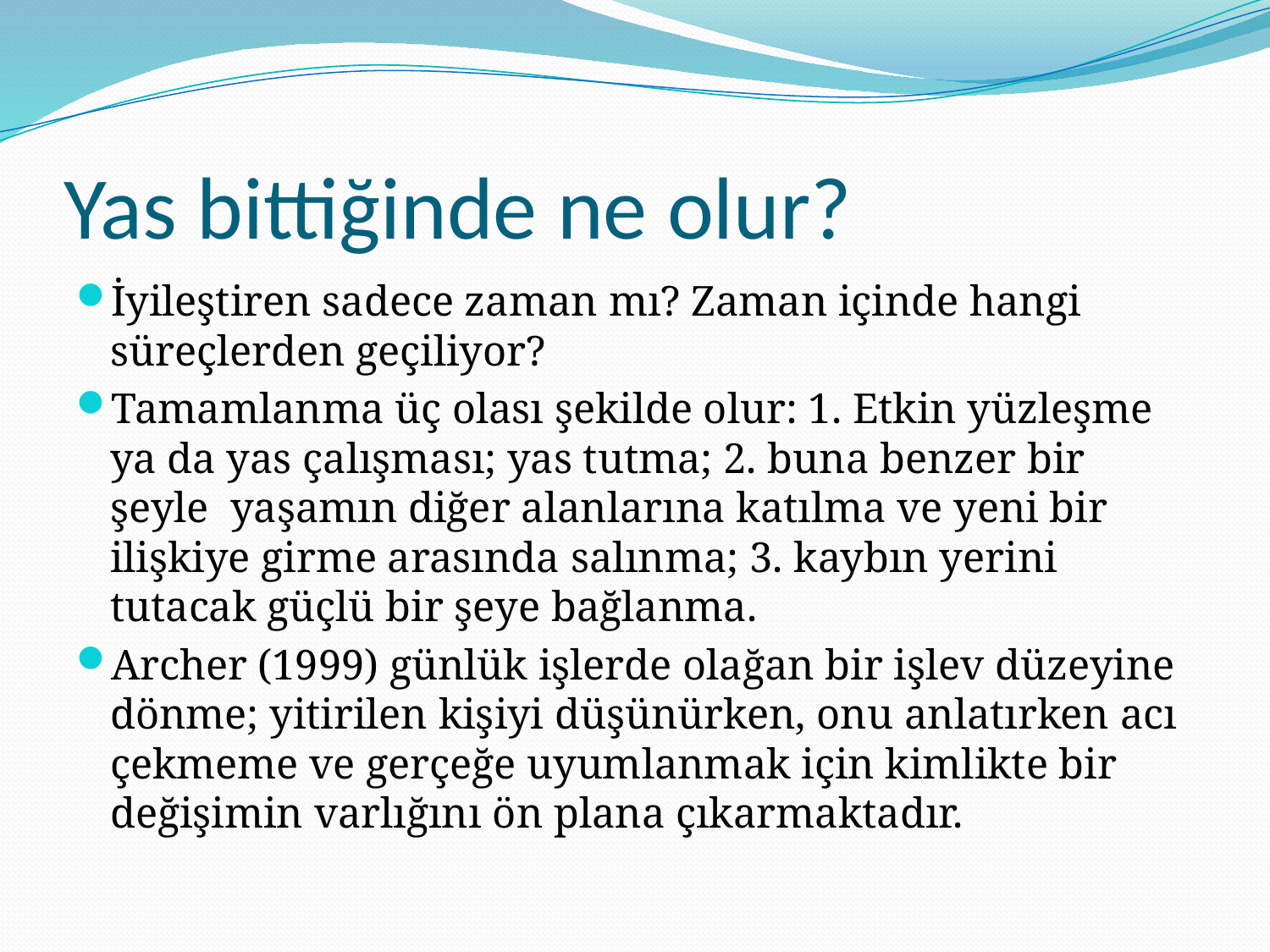

# Yas bittiğinde ne olur?
İyileştiren sadece zaman mı? Zaman içinde hangi süreçlerden geçiliyor?
Tamamlanma üç olası şekilde olur: 1. Etkin yüzleşme ya da yas çalışması; yas tutma; 2. buna benzer bir şeyle  yaşamın diğer alanlarına katılma ve yeni bir ilişkiye girme arasında salınma; 3. kaybın yerini tutacak güçlü bir şeye bağlanma.
Archer (1999) günlük işlerde olağan bir işlev düzeyine dönme; yitirilen kişiyi düşünürken, onu anlatırken acı çekmeme ve gerçeğe uyumlanmak için kimlikte bir değişimin varlığını ön plana çıkarmaktadır.